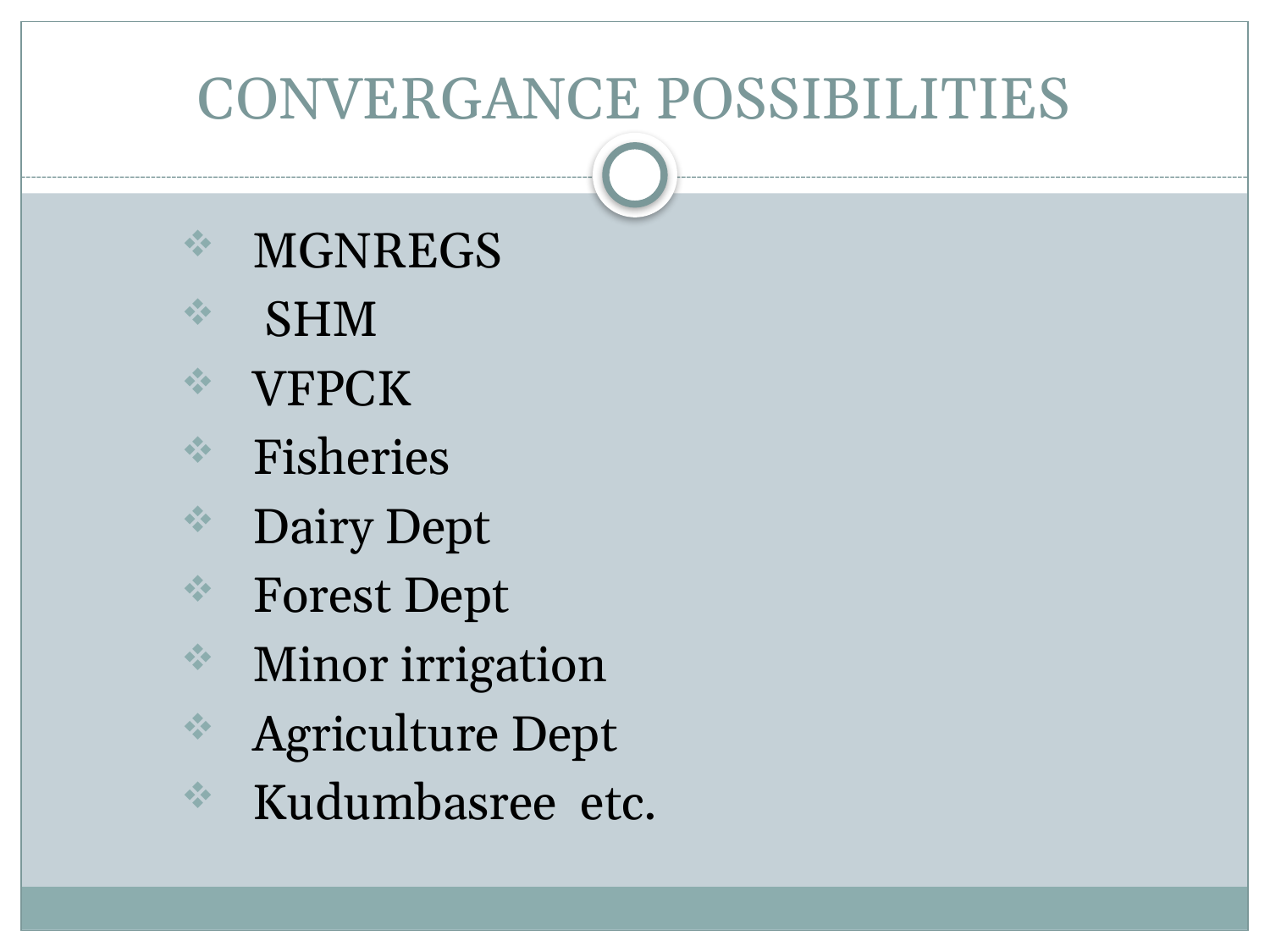

# CONVERGANCE POSSIBILITIES
MGNREGS
 SHM
VFPCK
Fisheries
Dairy Dept
Forest Dept
Minor irrigation
Agriculture Dept
Kudumbasree  etc.